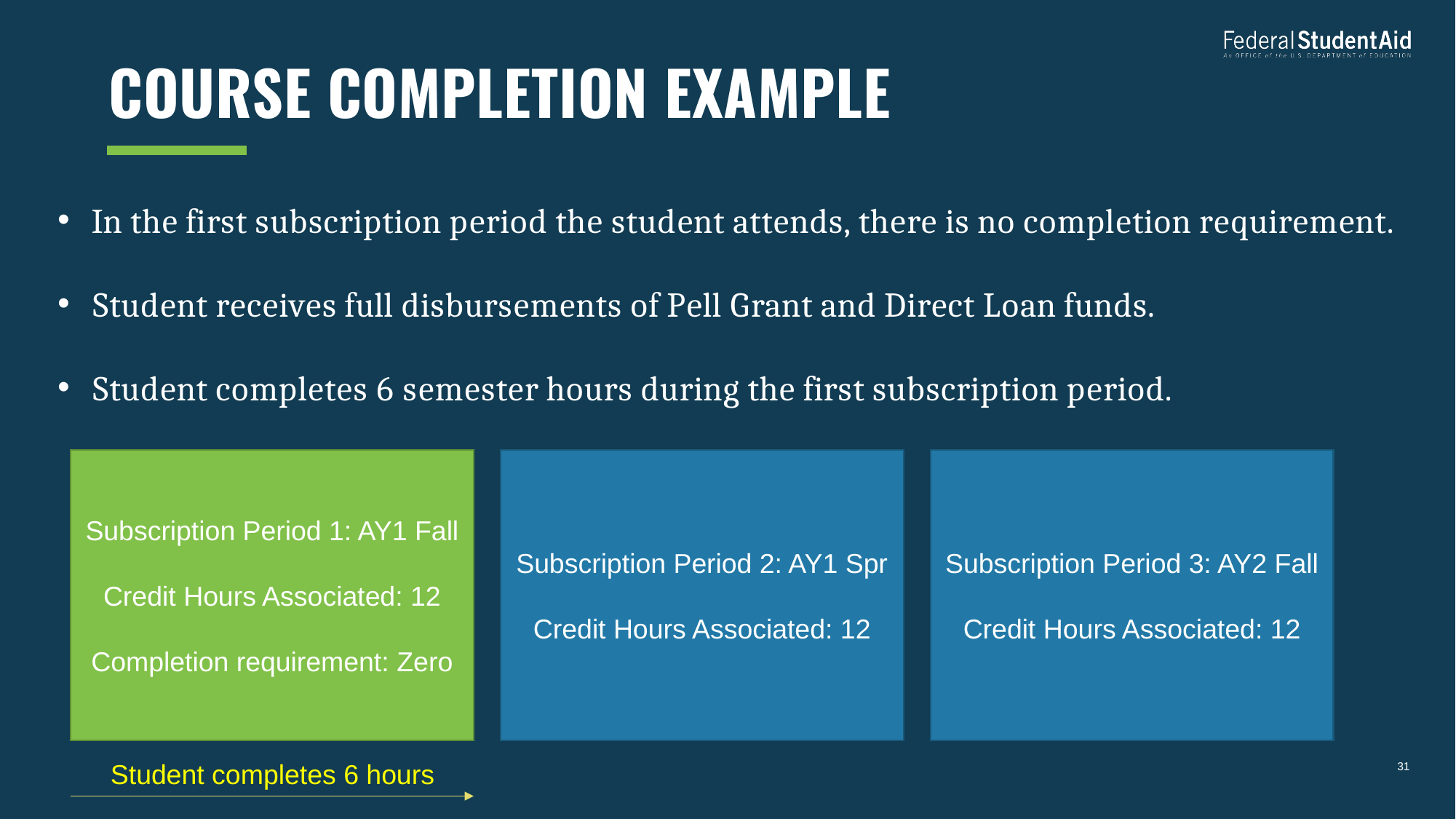

# Course completion example
In the first subscription period the student attends, there is no completion requirement.

Student receives full disbursements of Pell Grant and Direct Loan funds.

Student completes 6 semester hours during the first subscription period.
Subscription Period 1: AY1 Fall

Credit Hours Associated: 12

Completion requirement: Zero
Subscription Period 2: AY1 Spr

Credit Hours Associated: 12
Subscription Period 3: AY2 Fall

Credit Hours Associated: 12
Student completes 6 hours
31